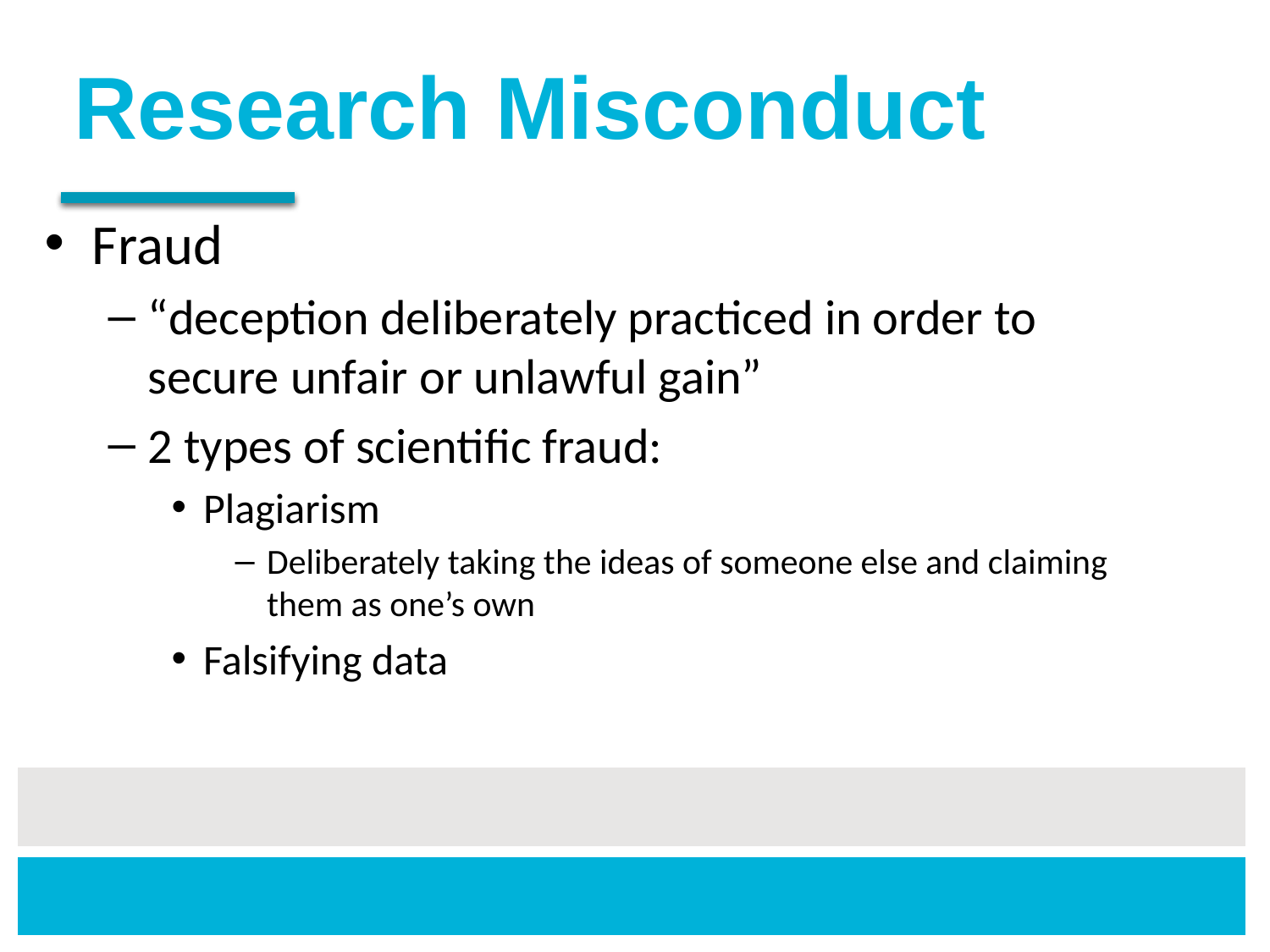

# Research Misconduct
Fraud
“deception deliberately practiced in order to secure unfair or unlawful gain”
2 types of scientific fraud:
Plagiarism
Deliberately taking the ideas of someone else and claiming them as one’s own
Falsifying data